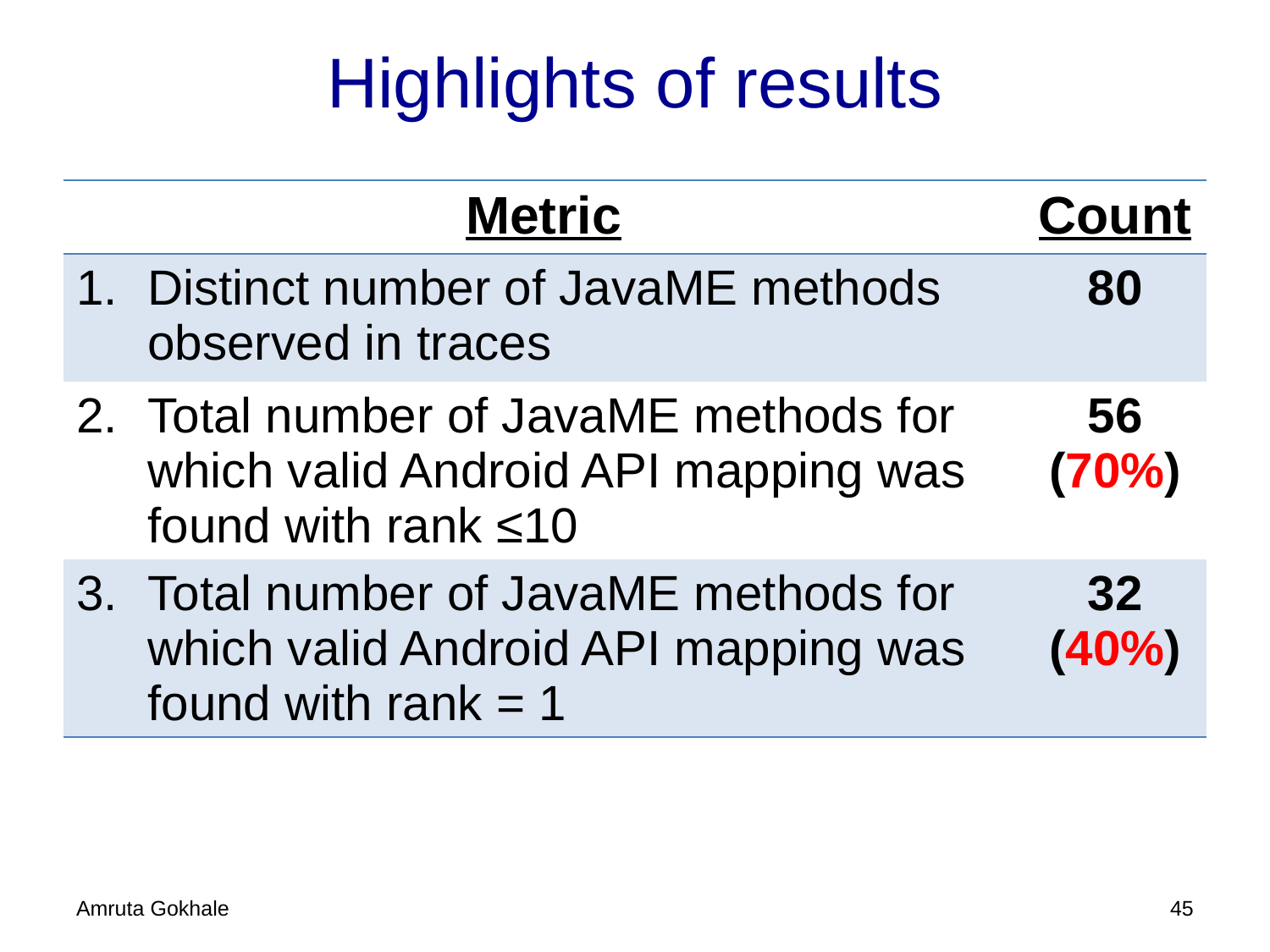

# Highlights of results
| Metric | Count |
| --- | --- |
| Distinct number of JavaME methods observed in traces | 80 |
| Total number of JavaME methods for which valid Android API mapping was found with rank ≤10 | 56 (70%) |
| Total number of JavaME methods for which valid Android API mapping was found with rank = 1 | 32 (40%) |

Amruta Gokhale
45